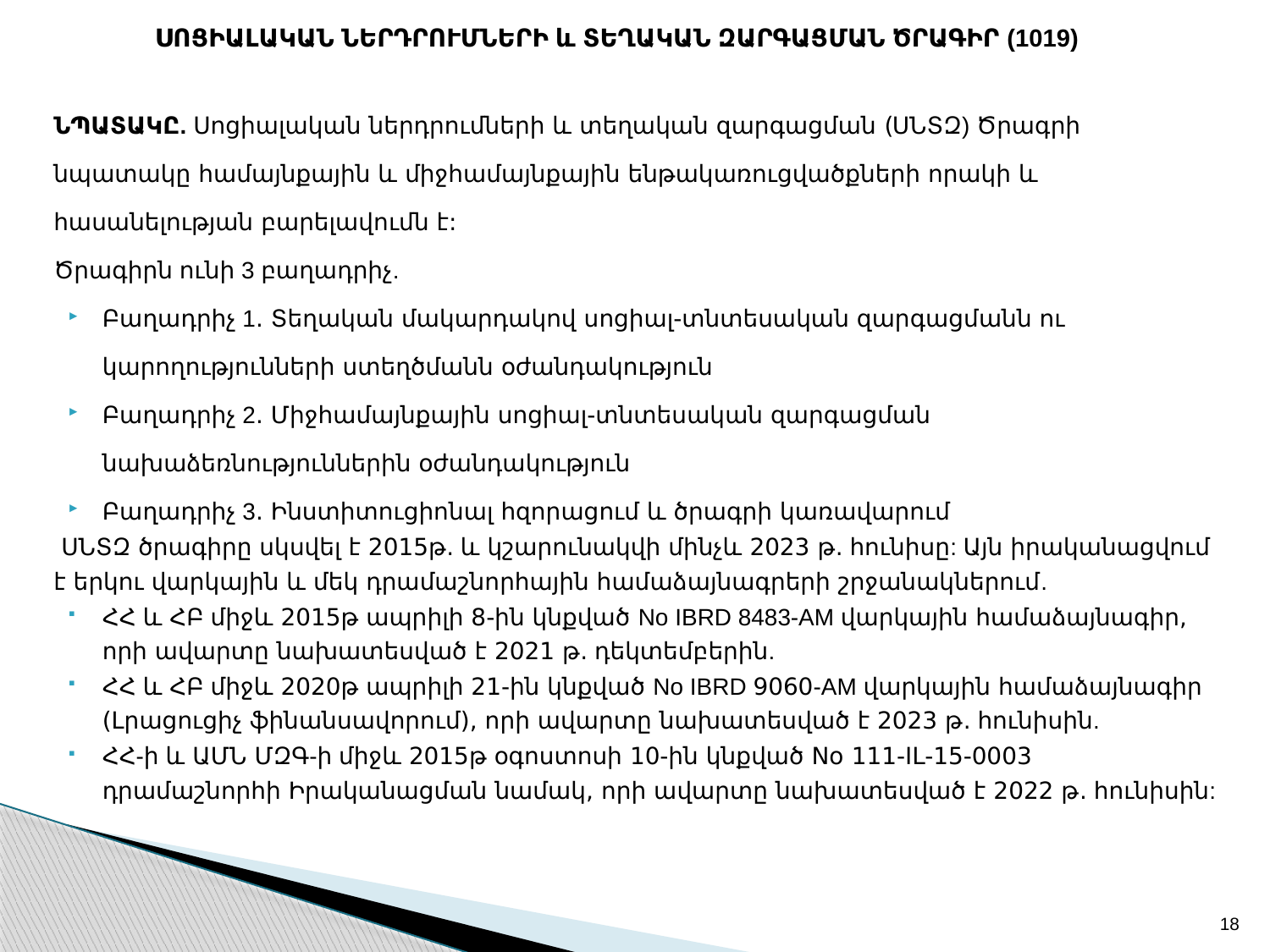

# ՍՈՑԻԱԼԱԿԱՆ ՆԵՐԴՐՈՒՄՆԵՐԻ և ՏԵՂԱԿԱՆ ԶԱՐԳԱՑՄԱՆ ԾՐԱԳԻՐ (1019)
ՆՊԱՏԱԿԸ. Սոցիալական ներդրումների և տեղական զարգացման (ՍՆՏԶ) Ծրագրի նպատակը համայնքային և միջհամայնքային ենթակառուցվածքների որակի և հասանելության բարելավումն է:
Ծրագիրն ունի 3 բաղադրիչ.
Բաղադրիչ 1. Տեղական մակարդակով սոցիալ-տնտեսական զարգացմանն ու կարողությունների ստեղծմանն օժանդակություն
Բաղադրիչ 2. Միջհամայնքային սոցիալ-տնտեսական զարգացման նախաձեռնություններին օժանդակություն
Բաղադրիչ 3. Ինստիտուցիոնալ հզորացում և ծրագրի կառավարում
 ՍՆՏԶ ծրագիրը սկսվել է 2015թ. և կշարունակվի մինչև 2023 թ. հունիսը: Այն իրականացվում է երկու վարկային և մեկ դրամաշնորհային համաձայնագրերի շրջանակներում.
ՀՀ և ՀԲ միջև 2015թ ապրիլի 8-ին կնքված No IBRD 8483-AM վարկային համաձայնագիր, որի ավարտը նախատեսված է 2021 թ. դեկտեմբերին.
ՀՀ և ՀԲ միջև 2020թ ապրիլի 21-ին կնքված No IBRD 9060-AM վարկային համաձայնագիր (Լրացուցիչ ֆինանսավորում), որի ավարտը նախատեսված է 2023 թ. հունիսին.
ՀՀ-ի և ԱՄՆ ՄԶԳ-ի միջև 2015թ օգոստոսի 10-ին կնքված No 111-IL-15-0003 դրամաշնորհի Իրականացման նամակ, որի ավարտը նախատեսված է 2022 թ. հունիսին:
18